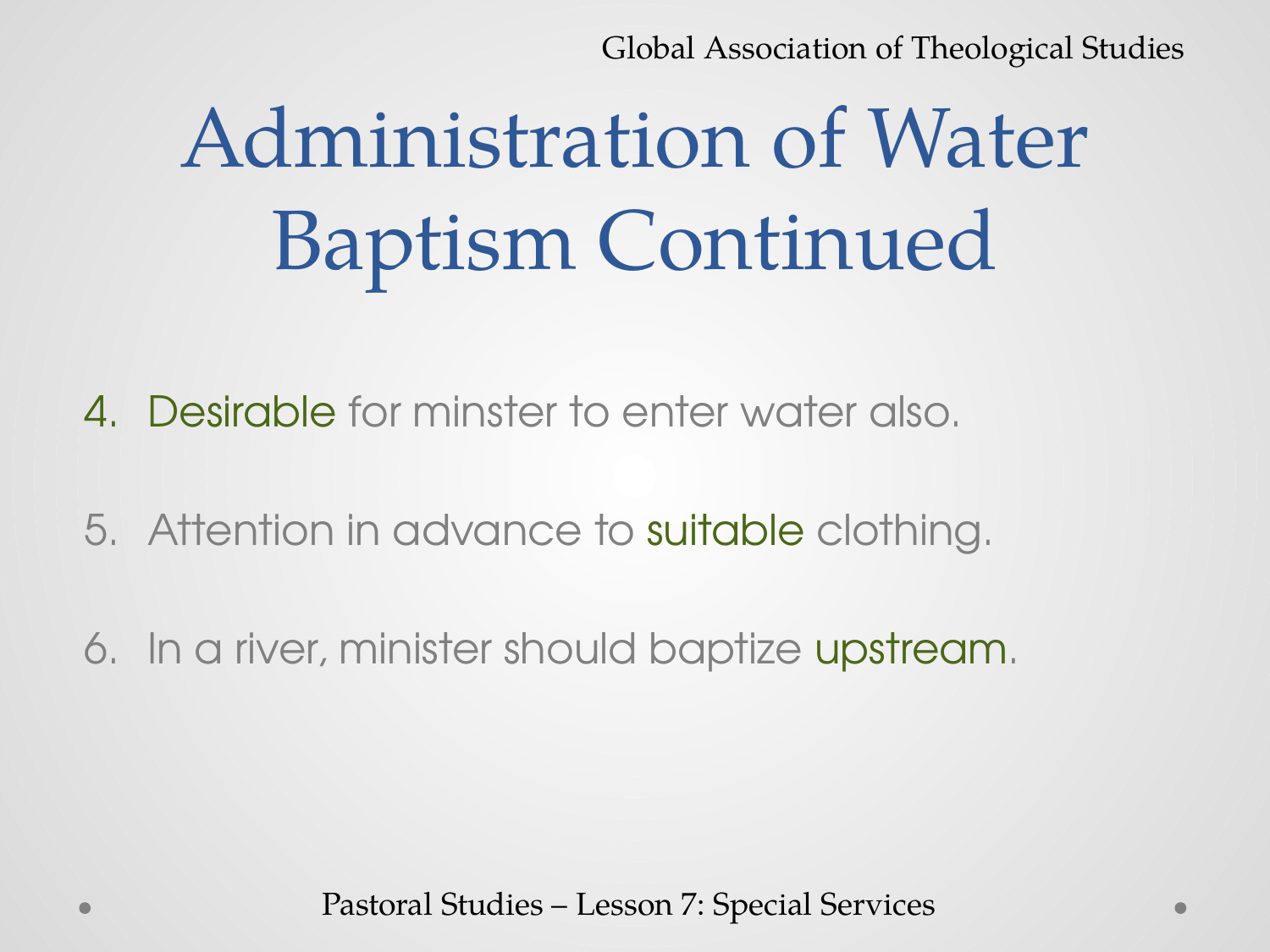

Global Association of Theological Studies
# Administration of Water Baptism Continued
Desirable for minster to enter water also.

Attention in advance to suitable clothing.

In a river, minister should baptize upstream.

Pastoral Studies – Lesson 7: Special Services